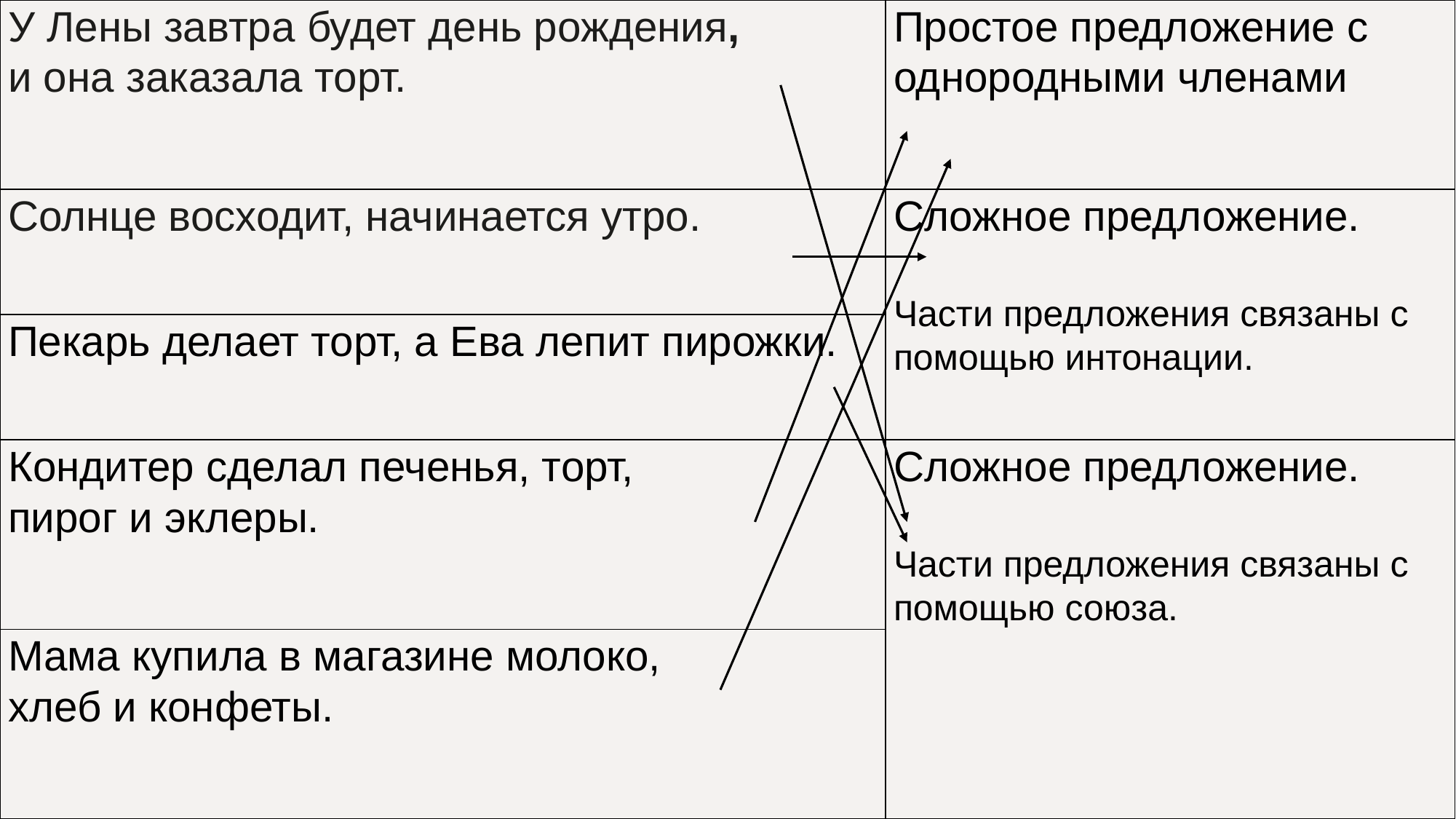

| У Лены завтра будет день рождения, и она заказала торт. | Простое предложение с однородными членами |
| --- | --- |
| Солнце восходит, начинается утро. | Сложное предложение. Части предложения связаны с помощью интонации. |
| Пекарь делает торт, а Ева лепит пирожки. |  |
| Кондитер сделал печенья, торт, пирог и эклеры. | Сложное предложение. Части предложения связаны с помощью союза. |
| Мама купила в магазине молоко, хлеб и конфеты. |  |